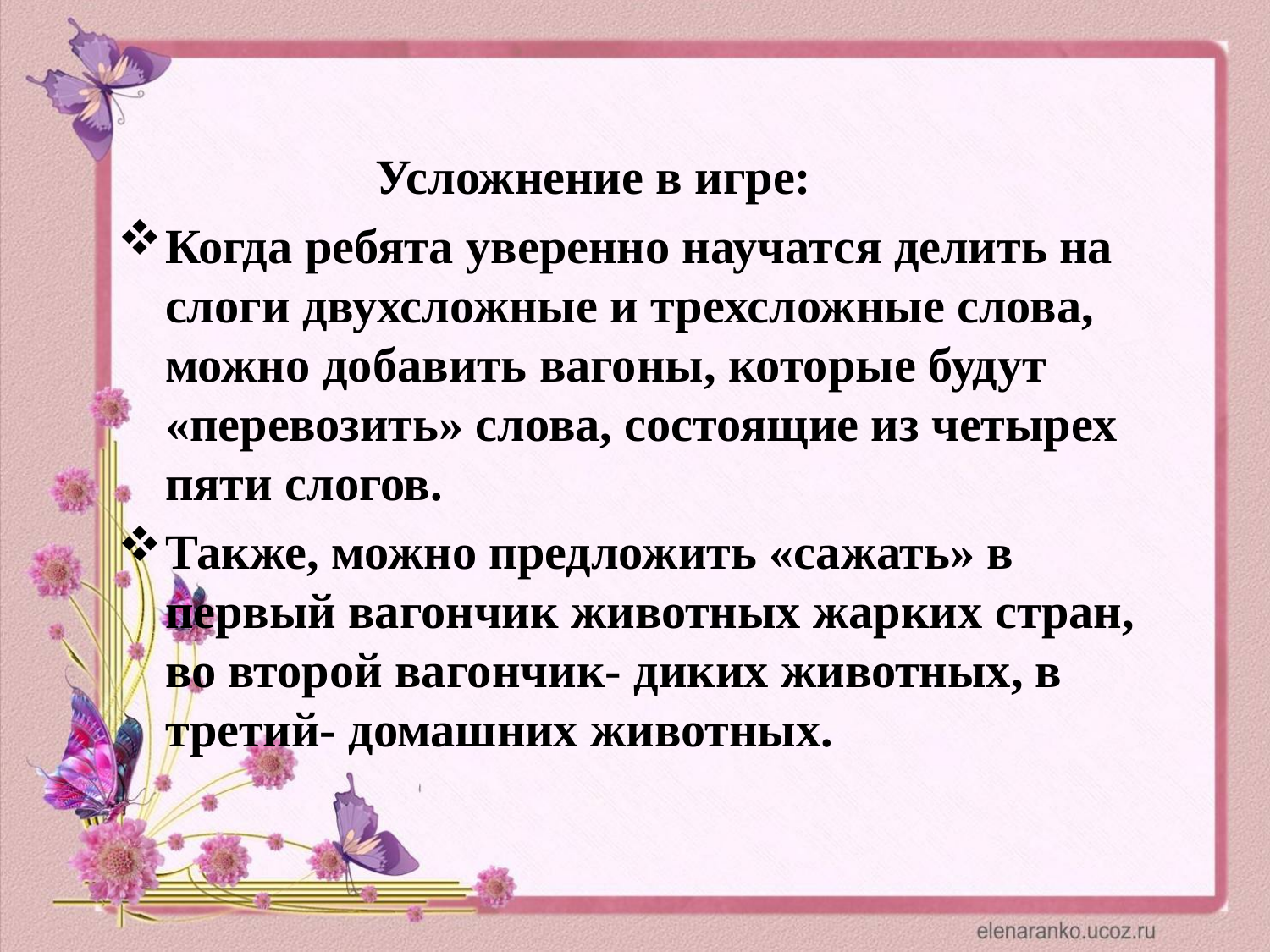

Усложнение в игре:
Когда ребята уверенно научатся делить на слоги двухсложные и трехсложные слова, можно добавить вагоны, которые будут «перевозить» слова, состоящие из четырех пяти слогов.
Также, можно предложить «сажать» в первый вагончик животных жарких стран, во второй вагончик- диких животных, в третий- домашних животных.